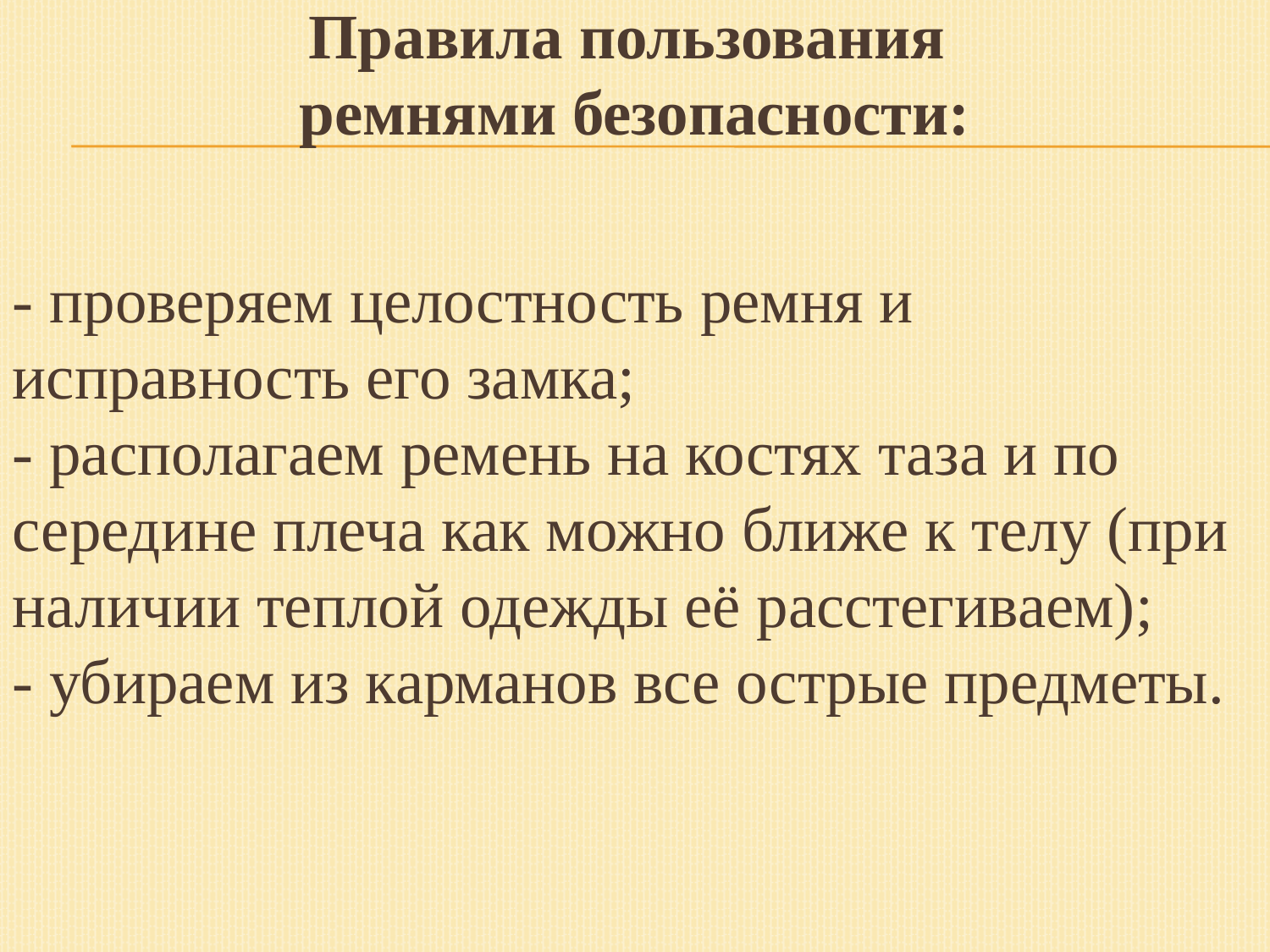

Правила пользования
ремнями безопасности:
- проверяем целостность ремня и исправность его замка;
- располагаем ремень на костях таза и по середине плеча как можно ближе к телу (при наличии теплой одежды её расстегиваем);
- убираем из карманов все острые предметы.